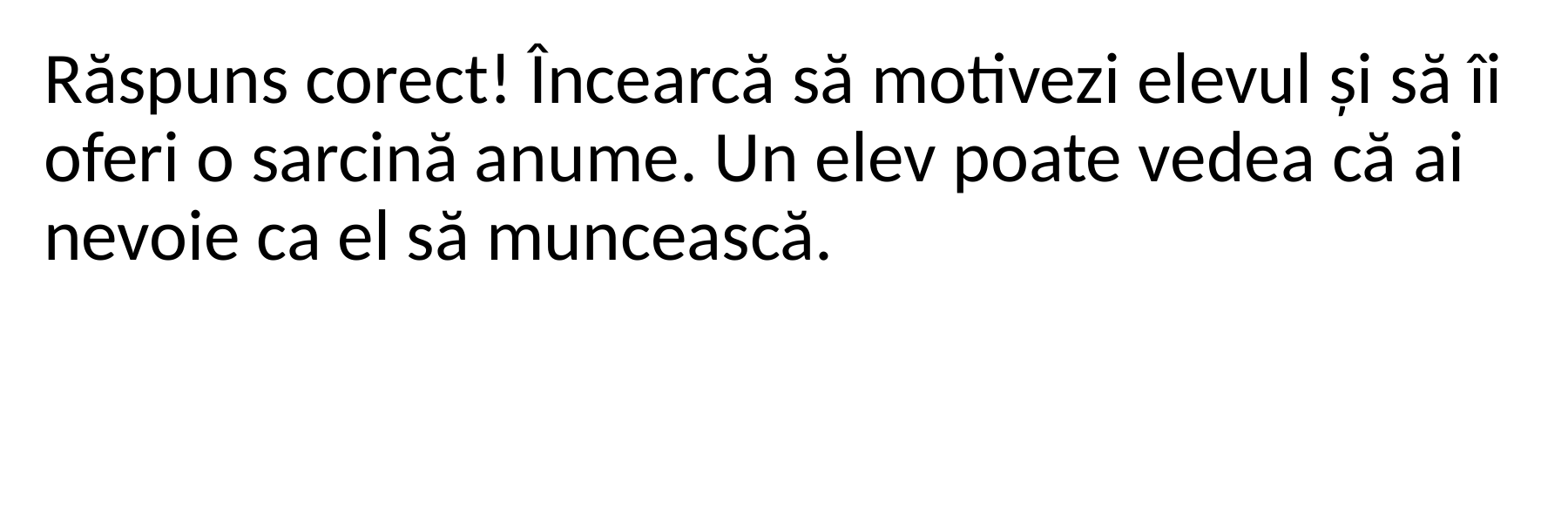

Răspuns corect! Încearcă să motivezi elevul și să îi oferi o sarcină anume. Un elev poate vedea că ai nevoie ca el să muncească.